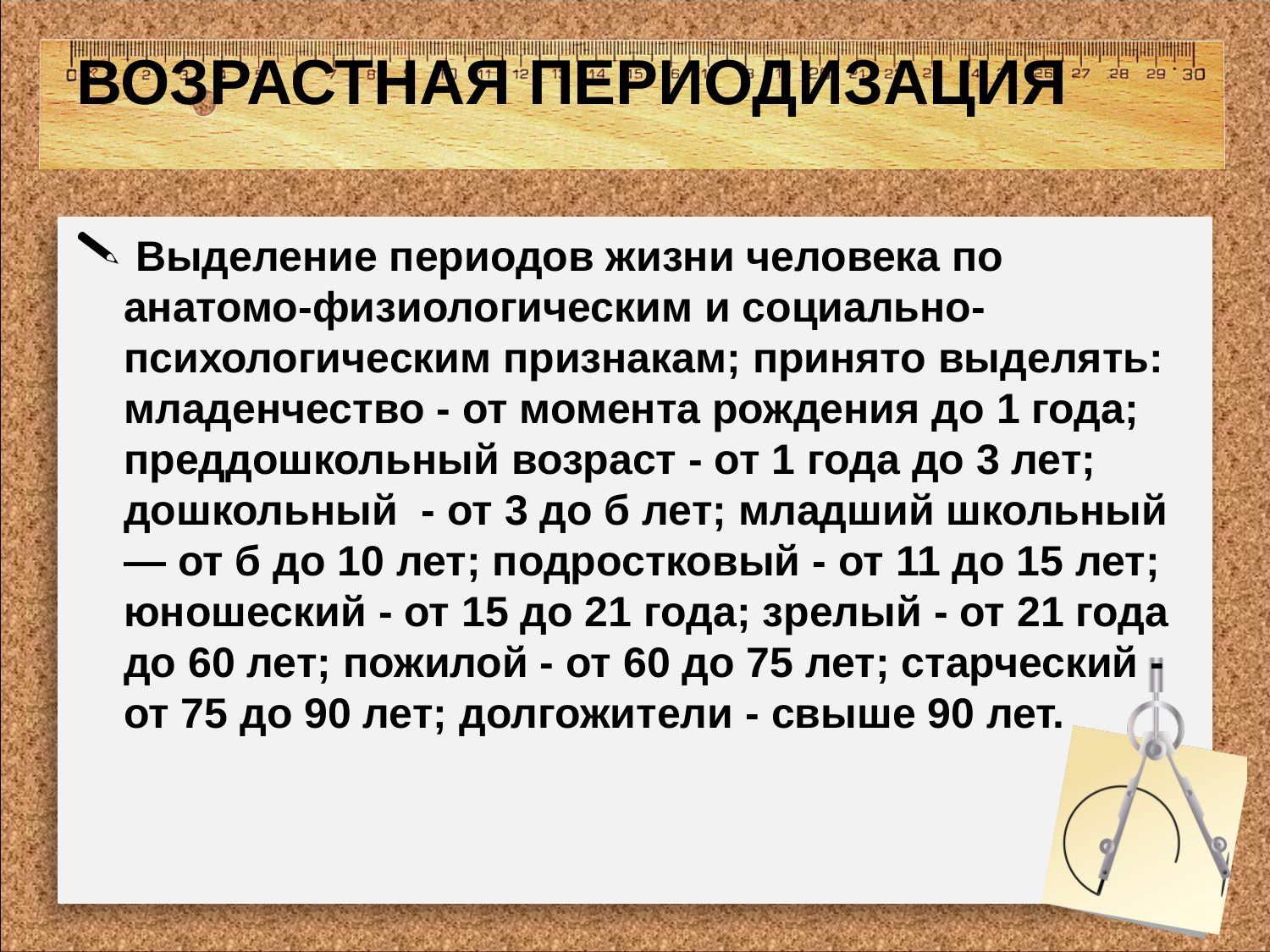

# ВОЗРАСТНАЯ ПЕРИОДИЗАЦИЯ
 Выделение периодов жизни человека по анатомо-физиологическим и социально-психологическим признакам; принято выделять: младенчество - от момента рождения до 1 года; преддошкольный возраст - от 1 года до 3 лет; дошкольный  - от 3 до б лет; младший школьный — от б до 10 лет; подростковый - от 11 до 15 лет; юношеский - от 15 до 21 года; зрелый - от 21 года до 60 лет; пожилой - от 60 до 75 лет; старческий - от 75 до 90 лет; долгожители - свыше 90 лет.